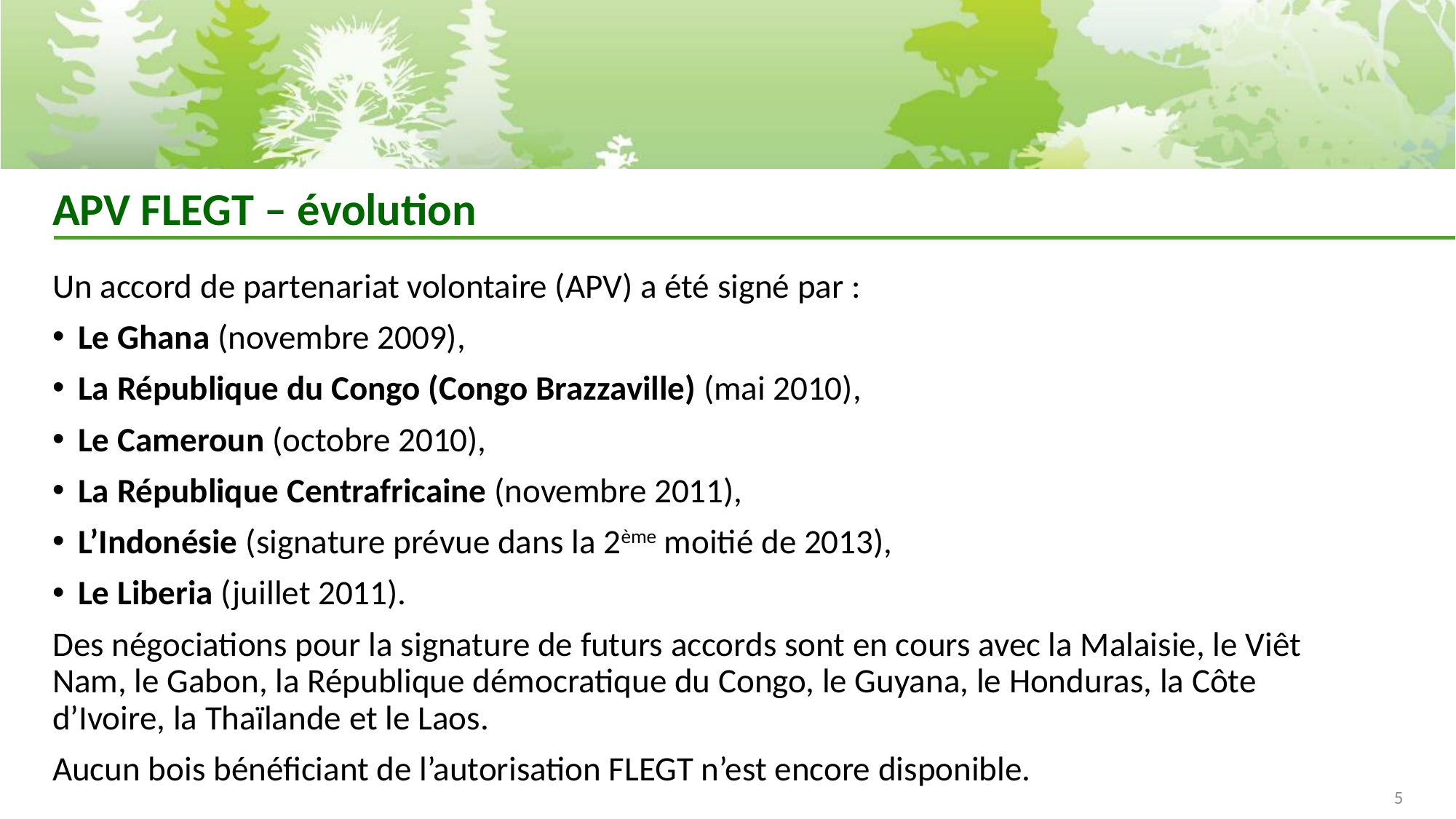

# APV FLEGT – évolution
Un accord de partenariat volontaire (APV) a été signé par :
Le Ghana (novembre 2009),
La République du Congo (Congo Brazzaville) (mai 2010),
Le Cameroun (octobre 2010),
La République Centrafricaine (novembre 2011),
L’Indonésie (signature prévue dans la 2ème moitié de 2013),
Le Liberia (juillet 2011).
Des négociations pour la signature de futurs accords sont en cours avec la Malaisie, le Viêt Nam, le Gabon, la République démocratique du Congo, le Guyana, le Honduras, la Côte d’Ivoire, la Thaïlande et le Laos.
Aucun bois bénéficiant de l’autorisation FLEGT n’est encore disponible.
5